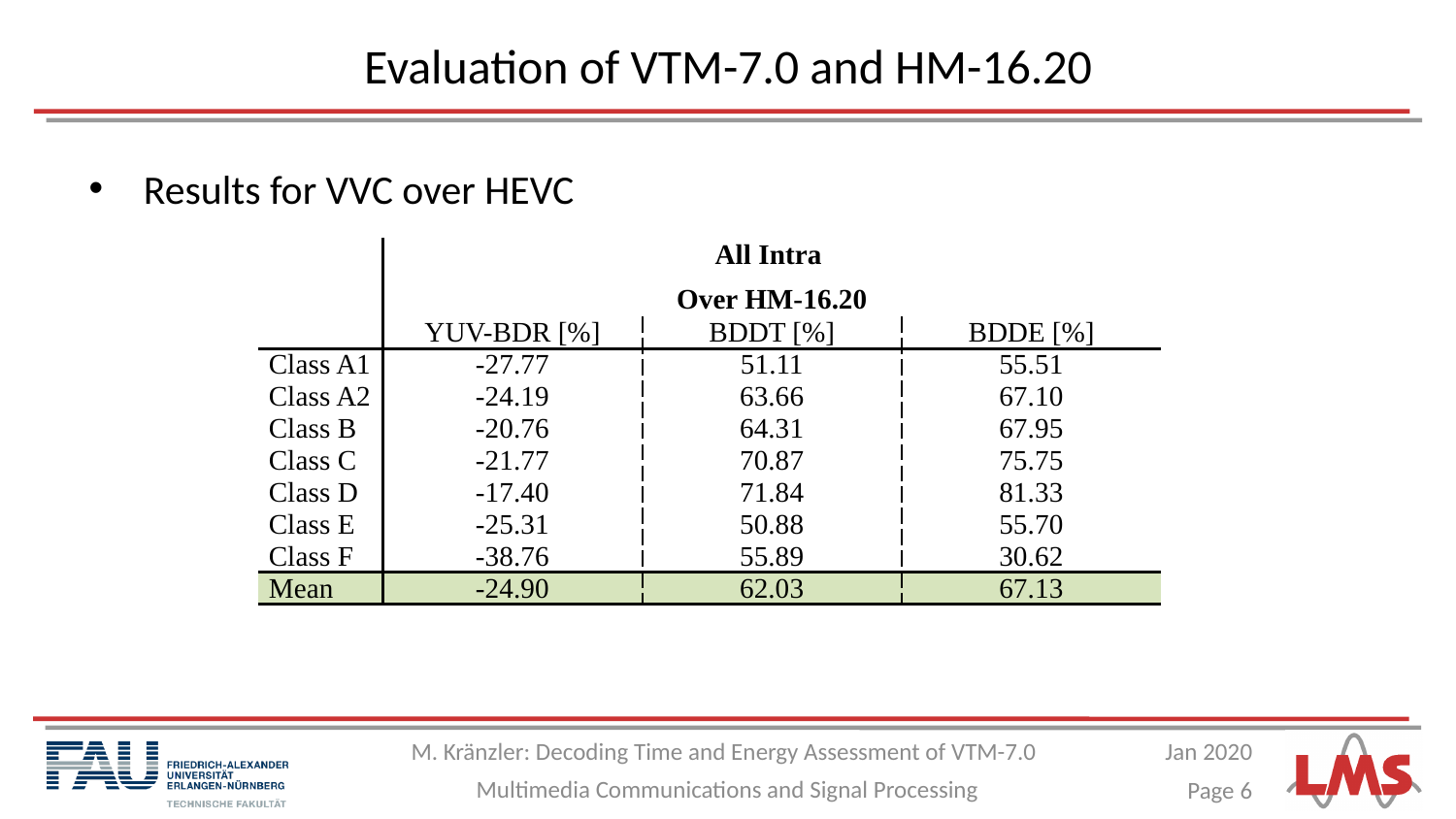

# Evaluation of VTM-7.0 and HM-16.20
Results for VVC over HEVC
|  |  | All Intra Over HM-16.20 |  |
| --- | --- | --- | --- |
|  | YUV-BDR [%] | BDDT [%] | BDDE [%] |
| Class A1 | -27.77 | 51.11 | 55.51 |
| Class A2 | -24.19 | 63.66 | 67.10 |
| Class B | -20.76 | 64.31 | 67.95 |
| Class C | -21.77 | 70.87 | 75.75 |
| Class D | -17.40 | 71.84 | 81.33 |
| Class E | -25.31 | 50.88 | 55.70 |
| Class F | -38.76 | 55.89 | 30.62 |
| Mean | -24.90 | 62.03 | 67.13 |